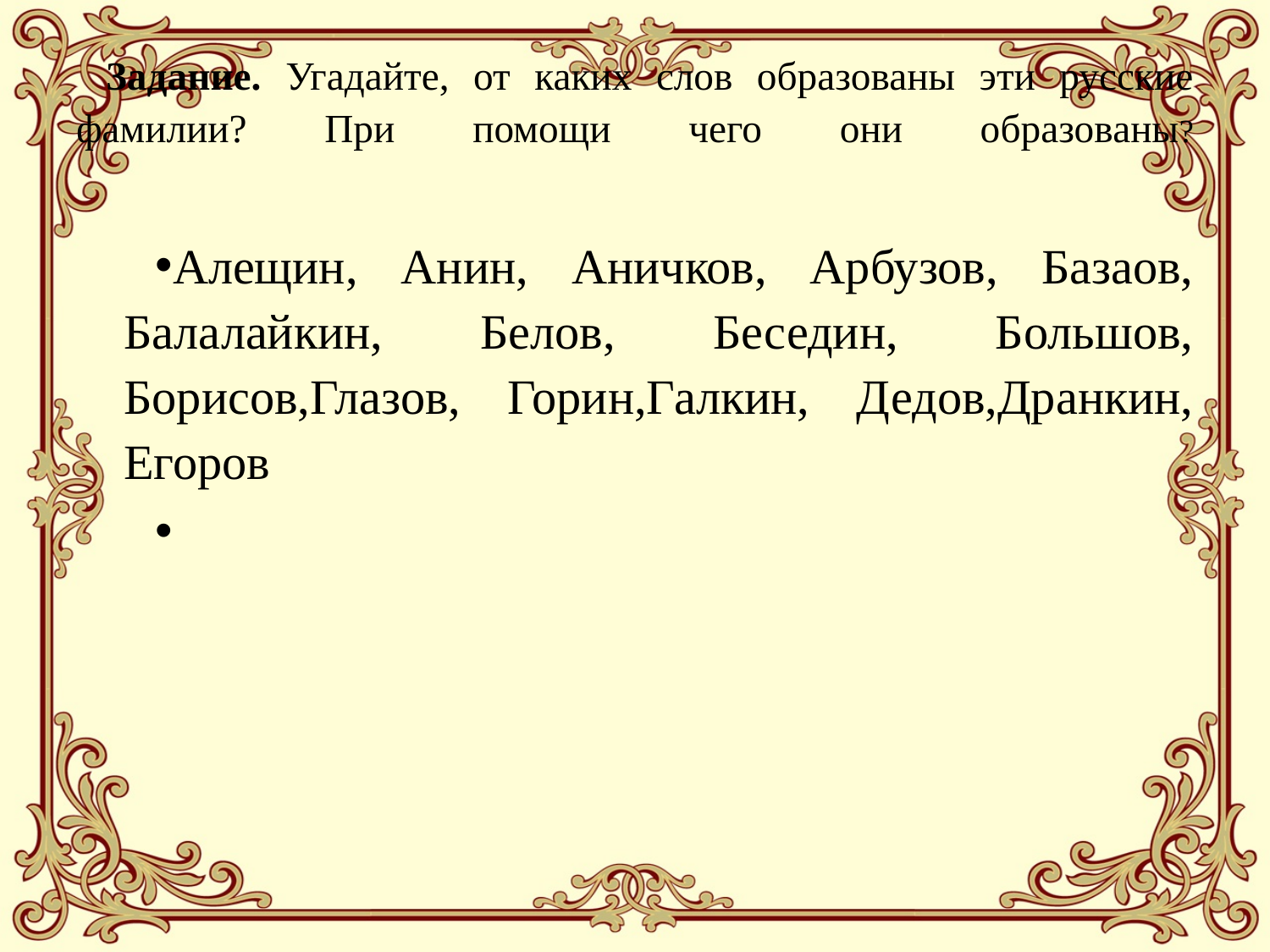

# Задание. Угадайте, от каких слов образованы эти русские фамилии? При помощи чего они образованы?
Алещин, Анин, Аничков, Арбузов, Базаов, Балалайкин, Белов, Беседин, Большов, Борисов,Глазов, Горин,Галкин, Дедов,Дранкин, Егоров